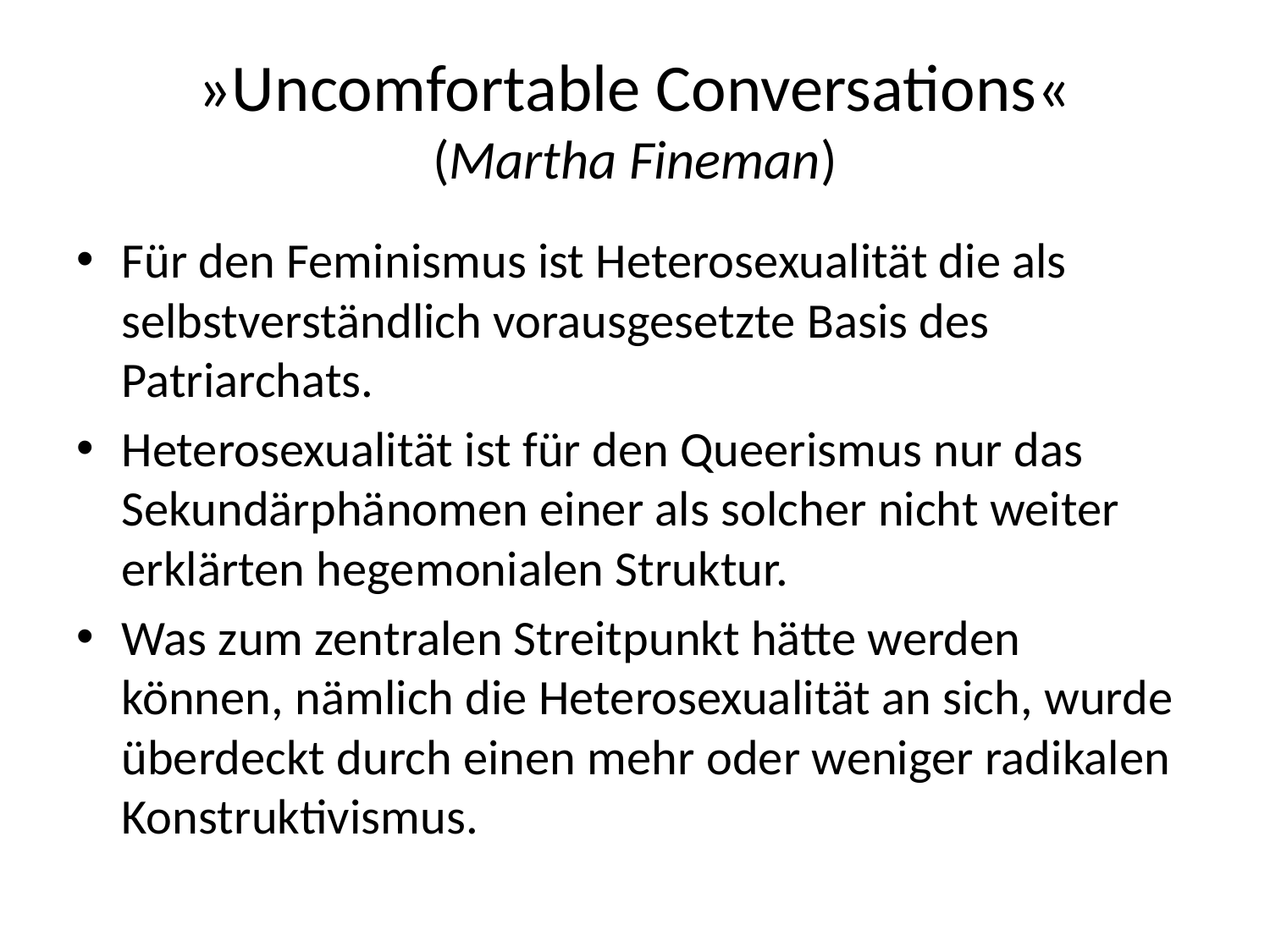

# »Uncomfortable Conversations« (Martha Fineman)
Für den Feminismus ist Heterosexualität die als selbstverständlich vorausgesetzte Basis des Patriarchats.
Heterosexualität ist für den Queerismus nur das Sekundärphänomen einer als solcher nicht weiter erklärten hegemonialen Struktur.
Was zum zentralen Streitpunkt hätte werden können, nämlich die Heterosexualität an sich, wurde überdeckt durch einen mehr oder weniger radikalen Konstruktivismus.